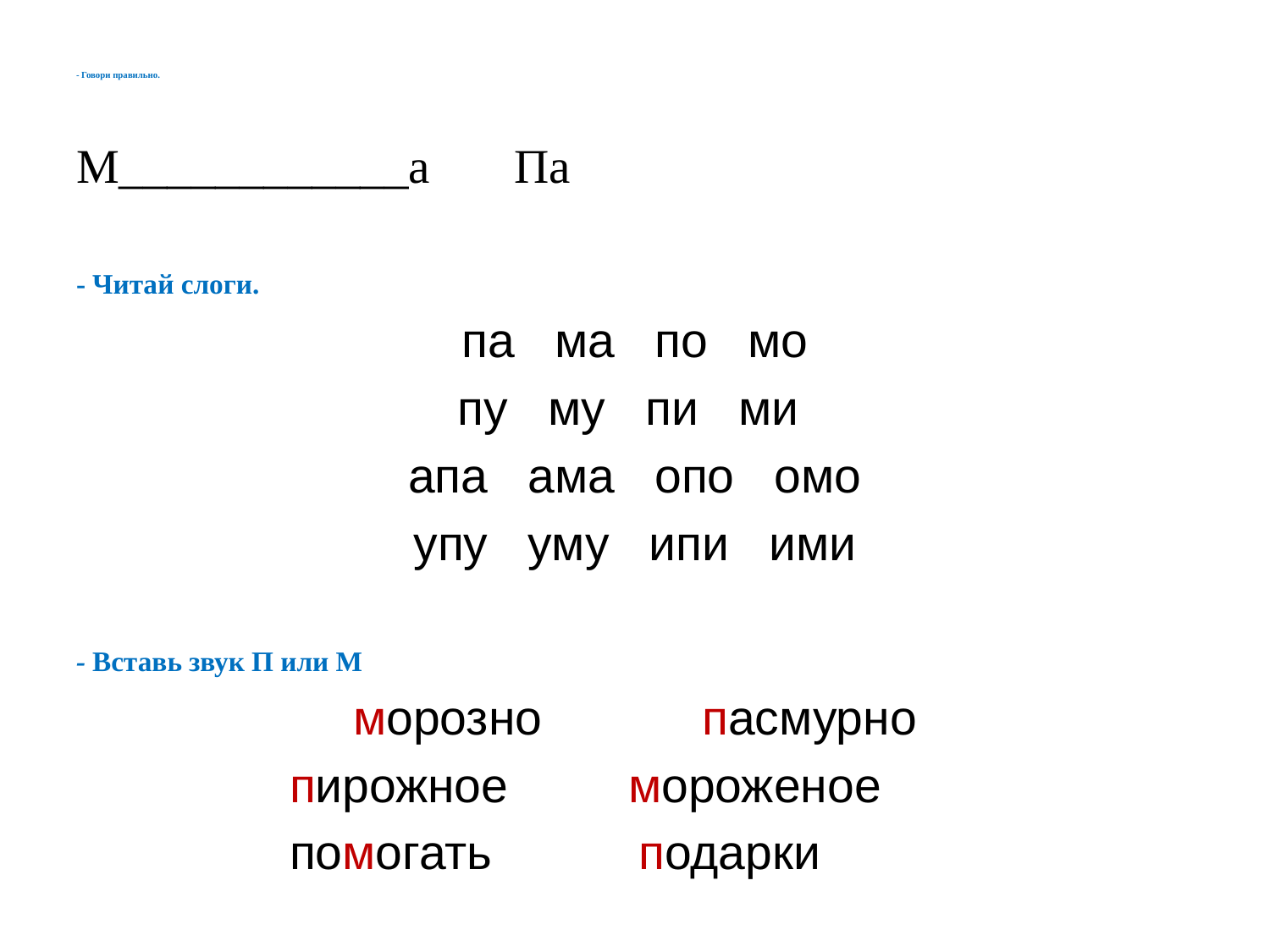

# - Говори правильно.
М____________а       Па

- Читай слоги.
па   ма   по   мо
пу   му   пи   ми
апа   ама   опо   омо
упу   уму   ипи   ими

- Вставь звук П или М
морозно            пасмурно
                пирожное         мороженое
                помогать           подарки